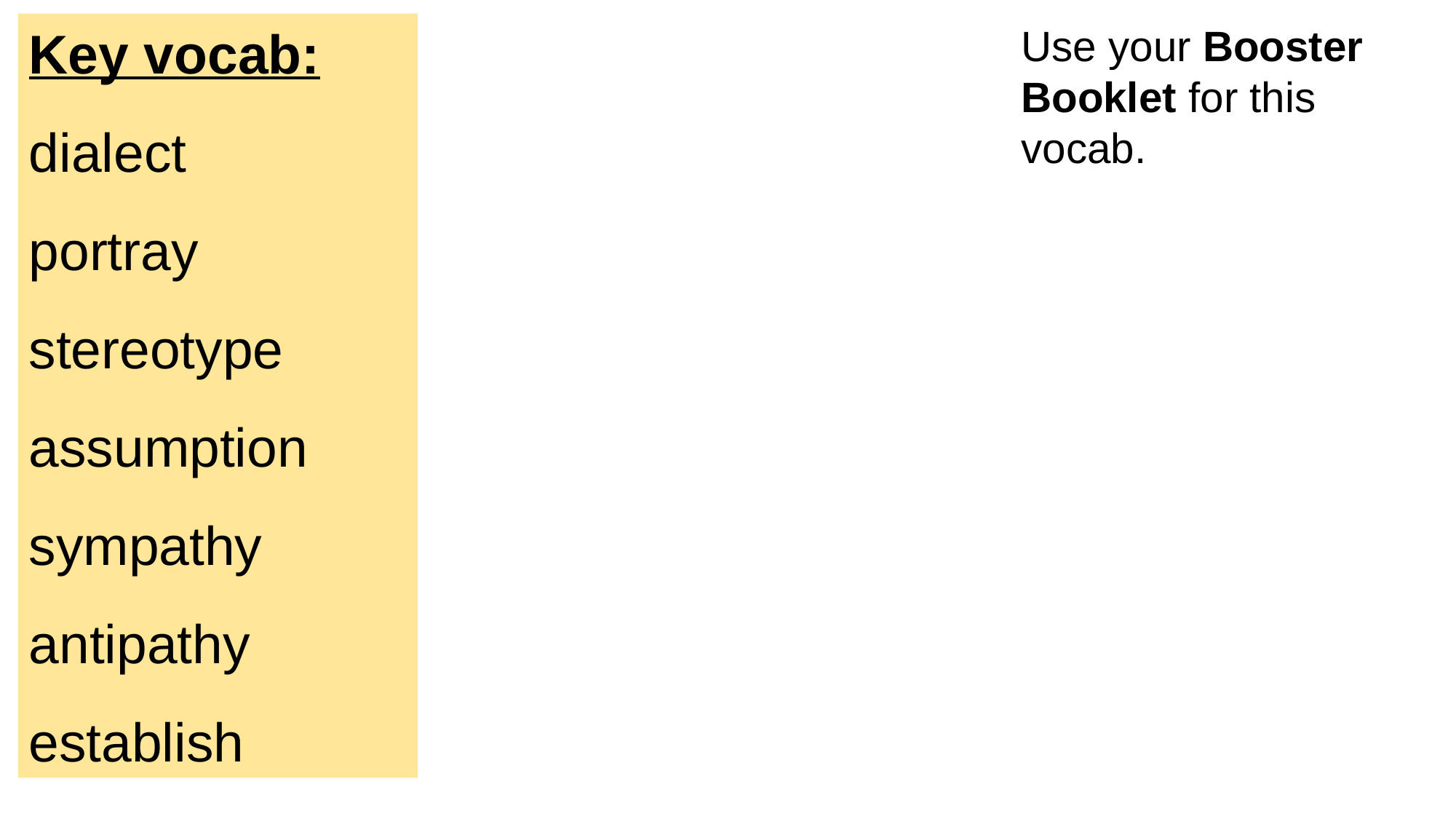

Key vocab:
dialect
portray stereotype assumption sympathy antipathy establish
Use your Booster Booklet for this vocab.